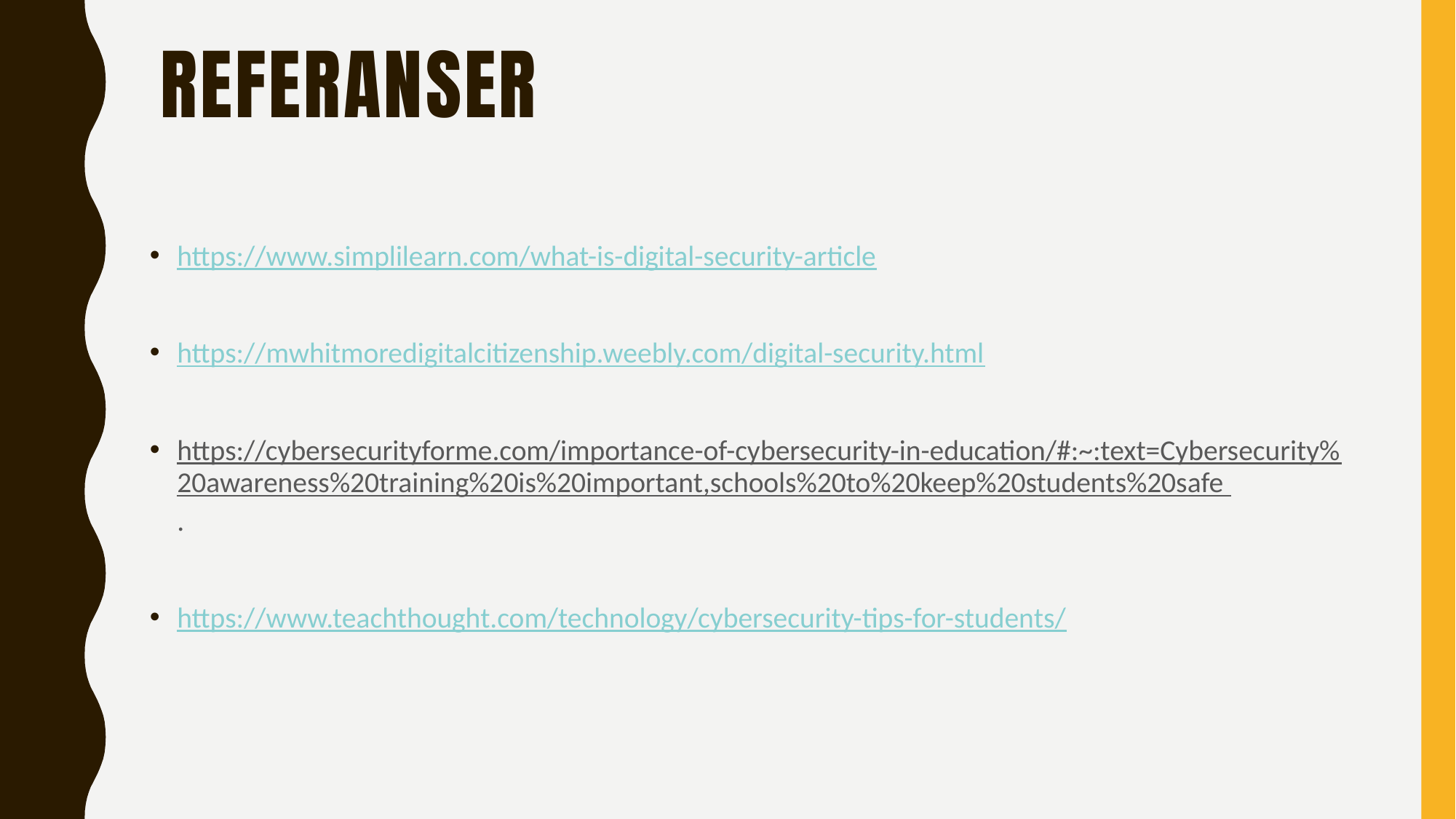

# Referanser
https://www.simplilearn.com/what-is-digital-security-article

https://mwhitmoredigitalcitizenship.weebly.com/digital-security.html

https://cybersecurityforme.com/importance-of-cybersecurity-in-education/#:~:text=Cybersecurity%20awareness%20training%20is%20important,schools%20to%20keep%20students%20safe .

https://www.teachthought.com/technology/cybersecurity-tips-for-students/